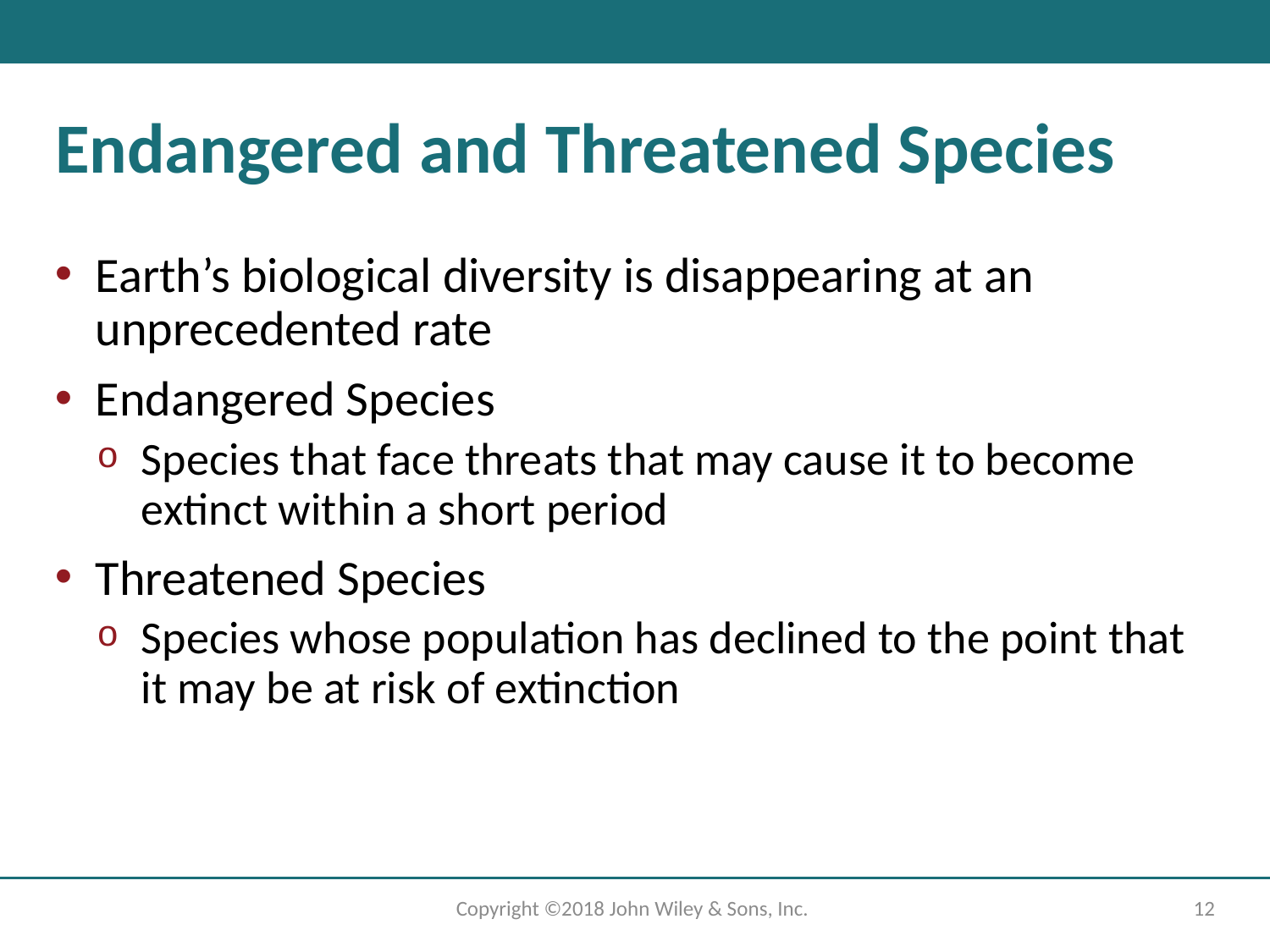

# Endangered and Threatened Species
Earth’s biological diversity is disappearing at an unprecedented rate
Endangered Species
Species that face threats that may cause it to become extinct within a short period
Threatened Species
Species whose population has declined to the point that it may be at risk of extinction
Copyright ©2018 John Wiley & Sons, Inc.
12